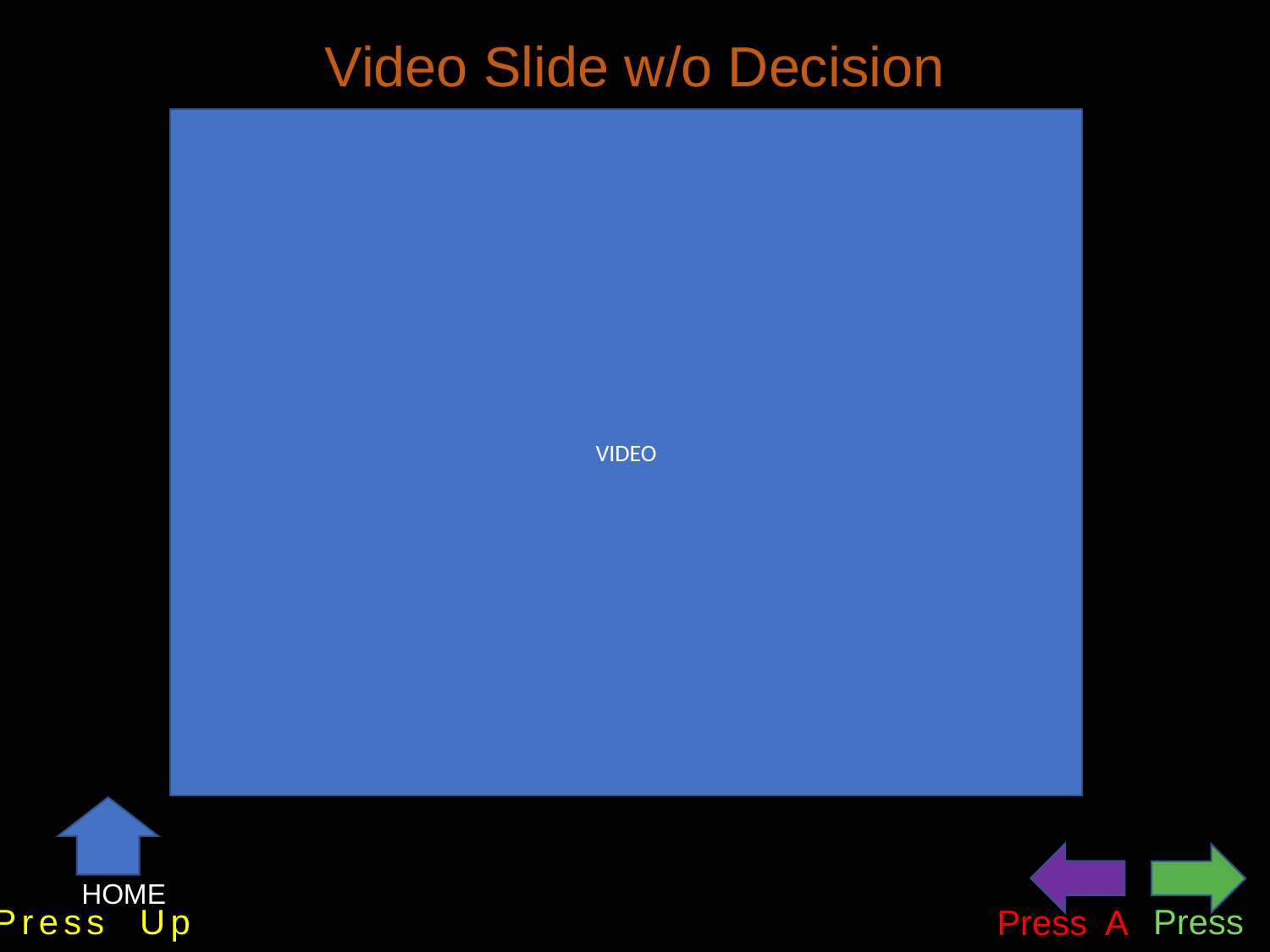

Video Slide w/o Decision
VIDEO

HOME

       Press  Up
Press  B
Press  A